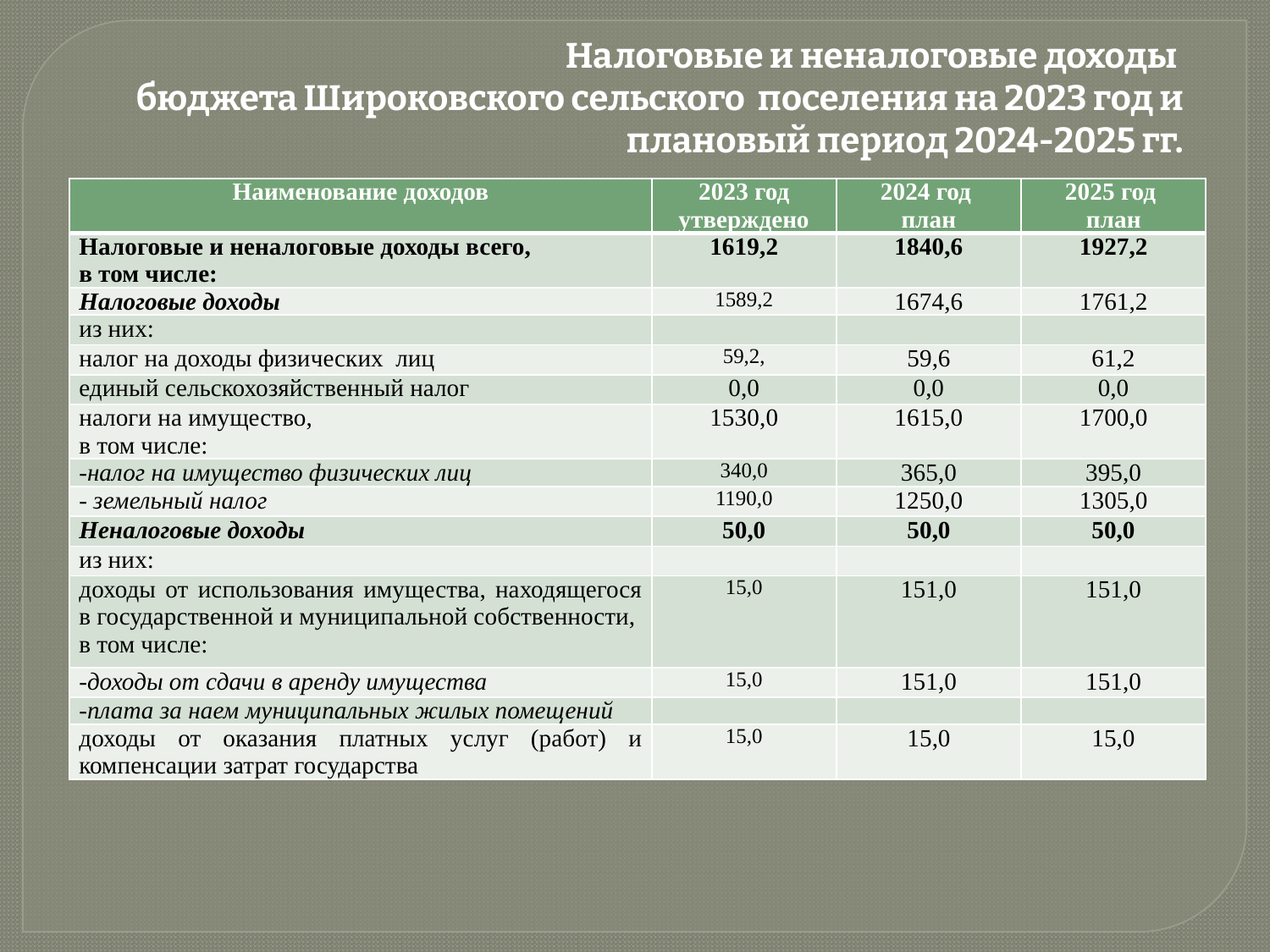

# Налоговые и неналоговые доходы бюджета Широковского сельского  поселения на 2023 год и плановый период 2024-2025 гг.
| Наименование доходов | 2023 год утверждено | 2024 год план | 2025 год план |
| --- | --- | --- | --- |
| Налоговые и неналоговые доходы всего, в том числе: | 1619,2 | 1840,6 | 1927,2 |
| Налоговые доходы | 1589,2 | 1674,6 | 1761,2 |
| из них: |  |  |  |
| налог на доходы физических лиц | 59,2, | 59,6 | 61,2 |
| единый сельскохозяйственный налог | 0,0 | 0,0 | 0,0 |
| налоги на имущество, в том числе: | 1530,0 | 1615,0 | 1700,0 |
| -налог на имущество физических лиц | 340,0 | 365,0 | 395,0 |
| - земельный налог | 1190,0 | 1250,0 | 1305,0 |
| Неналоговые доходы | 50,0 | 50,0 | 50,0 |
| из них: |  |  |  |
| доходы от использования имущества, находящегося в государственной и муниципальной собственности, в том числе: | 15,0 | 151,0 | 151,0 |
| -доходы от сдачи в аренду имущества | 15,0 | 151,0 | 151,0 |
| -плата за наем муниципальных жилых помещений |  |  |  |
| доходы от оказания платных услуг (работ) и компенсации затрат государства | 15,0 | 15,0 | 15,0 |